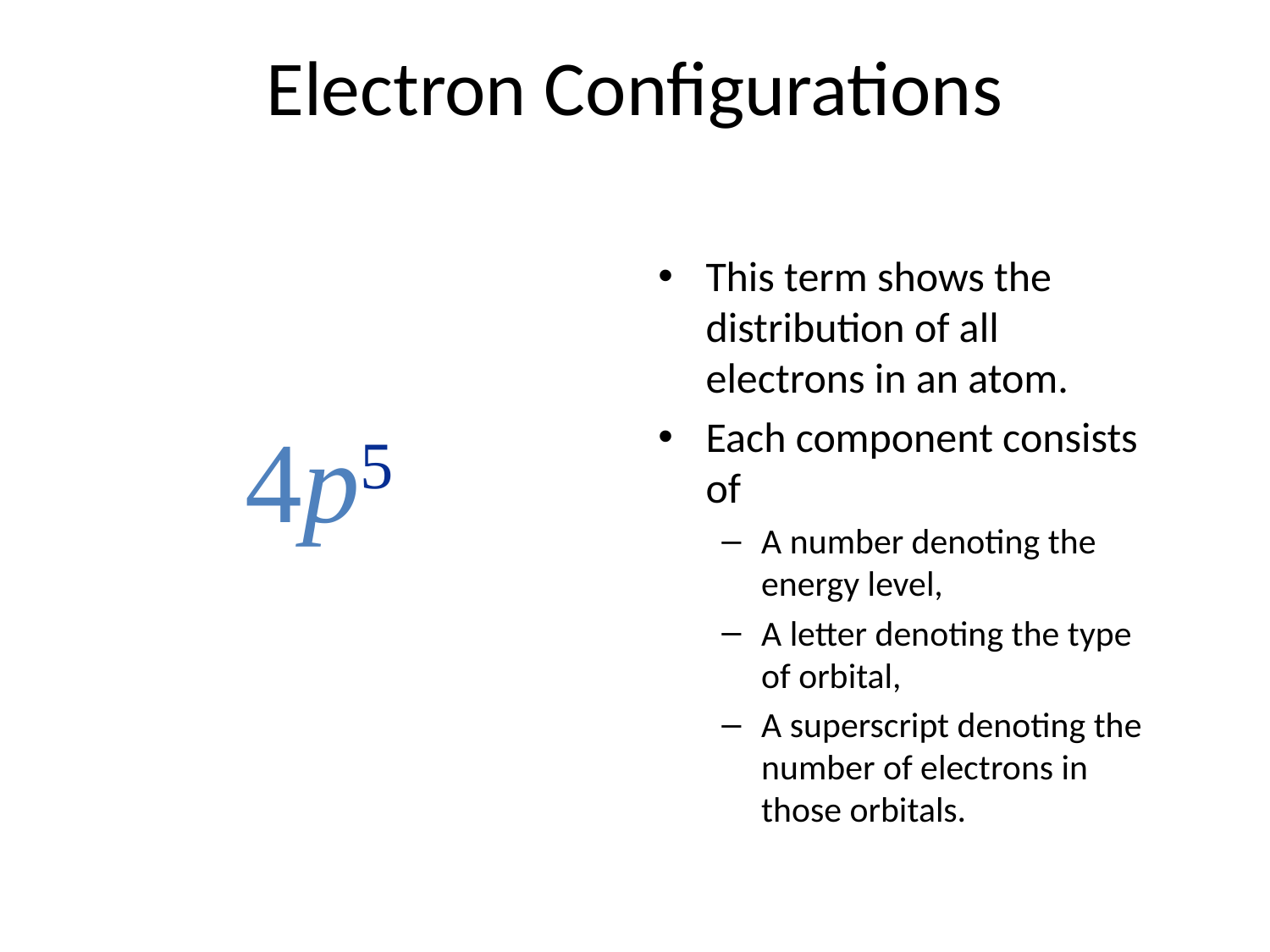

Electron Configurations
This term shows the distribution of all electrons in an atom.
Each component consists of
A number denoting the energy level,
A letter denoting the type of orbital,
A superscript denoting the number of electrons in those orbitals.
4p5